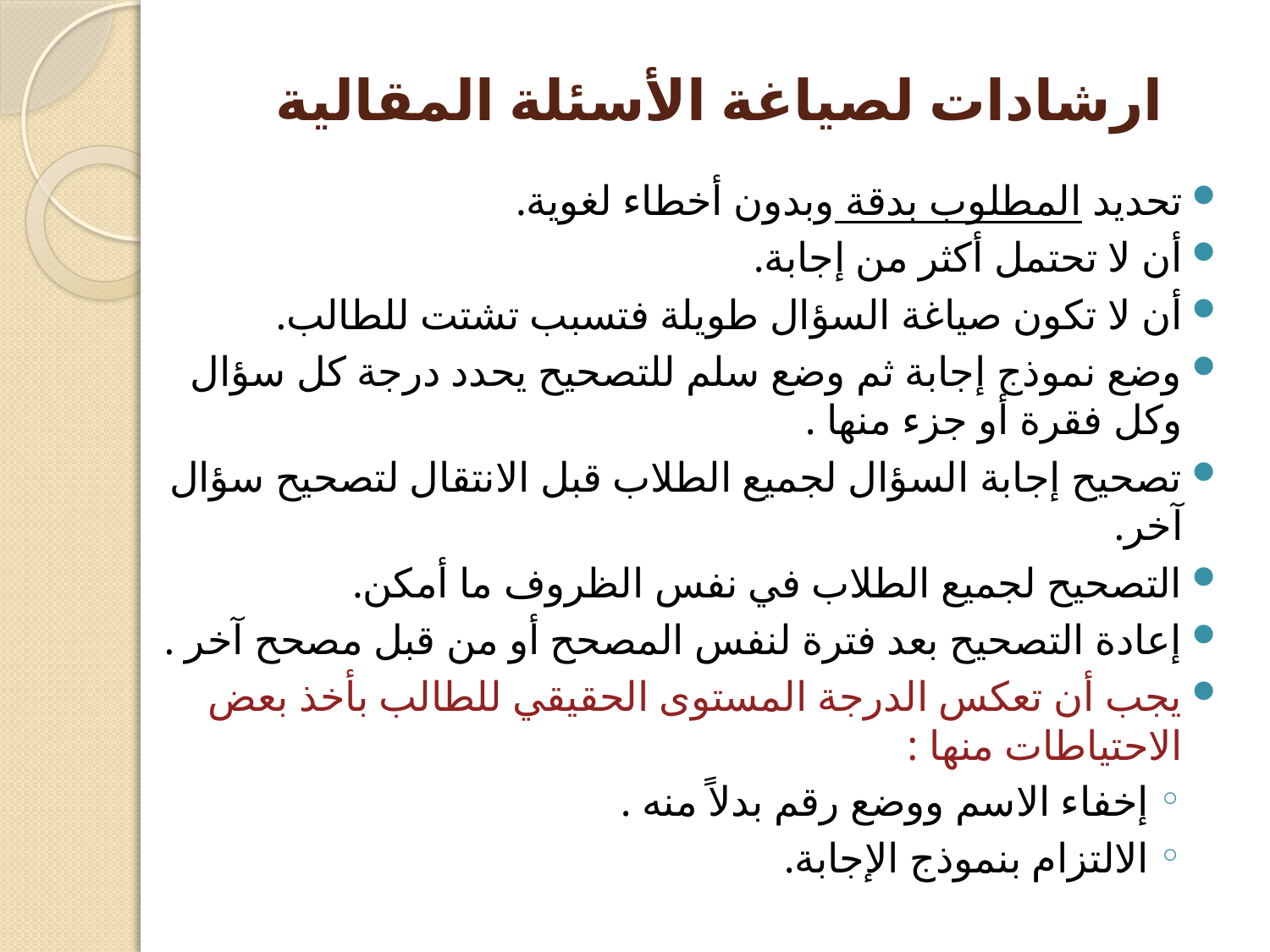

# ارشادات لصياغة الأسئلة المقالية
تحديد المطلوب بدقة وبدون أخطاء لغوية.
أن لا تحتمل أكثر من إجابة.
أن لا تكون صياغة السؤال طويلة فتسبب تشتت للطالب.
وضع نموذج إجابة ثم وضع سلم للتصحيح يحدد درجة كل سؤال وكل فقرة أو جزء منها .
تصحيح إجابة السؤال لجميع الطلاب قبل الانتقال لتصحيح سؤال آخر.
التصحيح لجميع الطلاب في نفس الظروف ما أمكن.
إعادة التصحيح بعد فترة لنفس المصحح أو من قبل مصحح آخر .
يجب أن تعكس الدرجة المستوى الحقيقي للطالب بأخذ بعض الاحتياطات منها :
إخفاء الاسم ووضع رقم بدلاً منه .
الالتزام بنموذج الإجابة.